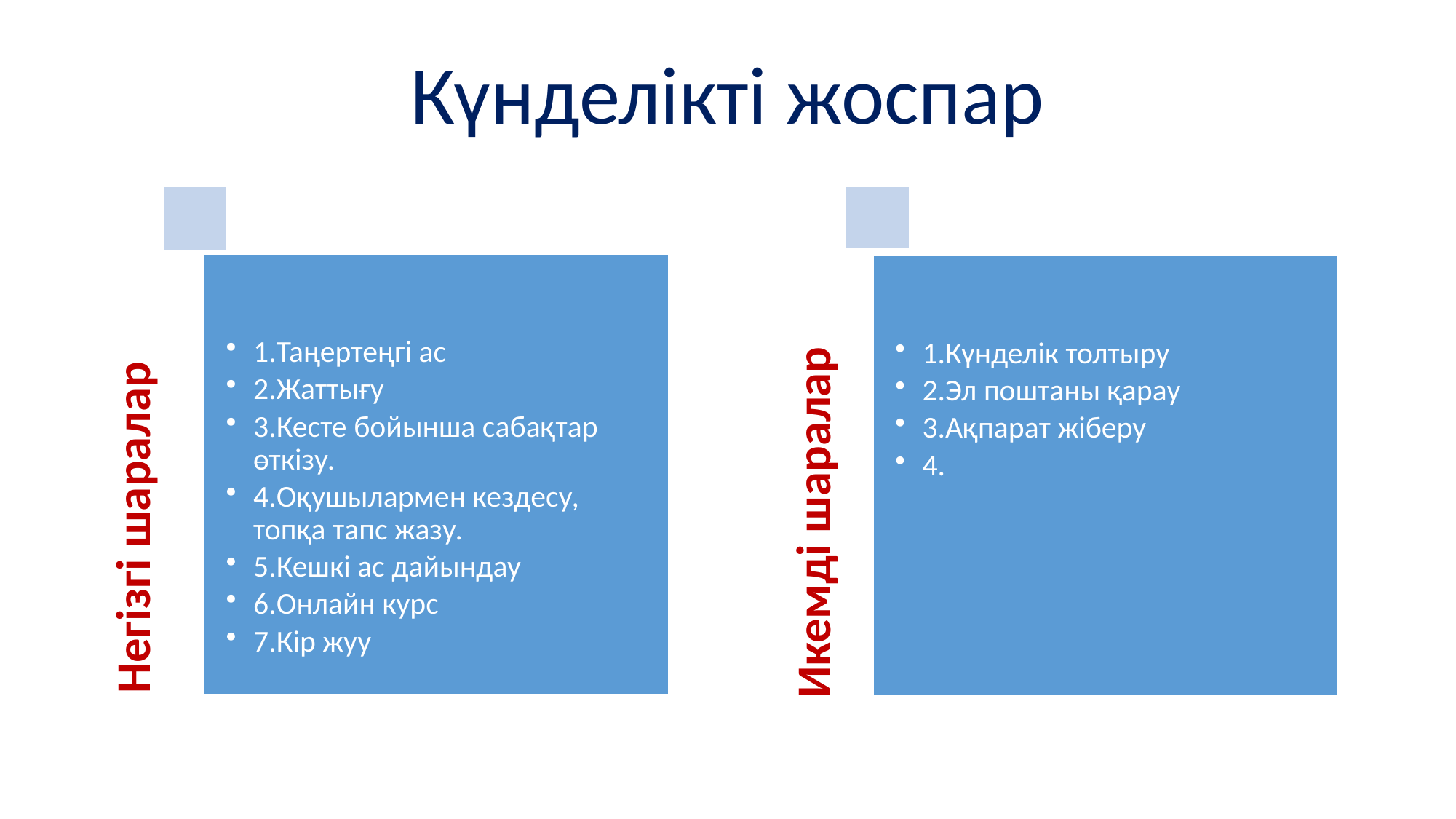

# Күнделікті жоспар
Негізгі шаралар
1.Таңертеңгі ас
2.Жаттығу
3.Кесте бойынша сабақтар өткізу.
4.Оқушылармен кездесу, топқа тапс жазу.
5.Кешкі ас дайындау
6.Онлайн курс
7.Кір жуу
Икемді шаралар
1.Күнделік толтыру
2.Эл поштаны қарау
3.Ақпарат жіберу
4.